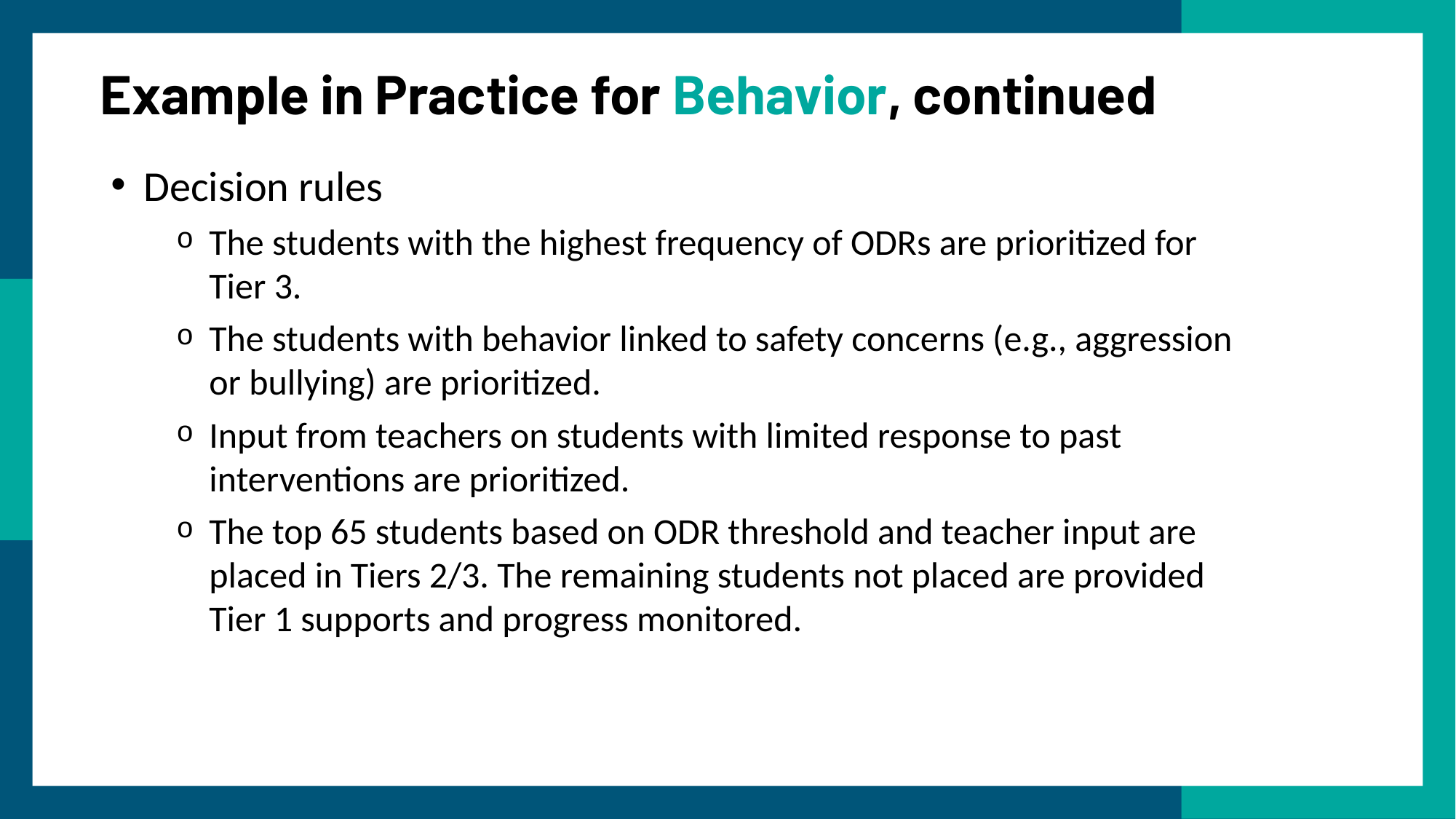

# Example in Practice for Behavior, continued
Decision rules
The students with the highest frequency of ODRs are prioritized for Tier 3.
The students with behavior linked to safety concerns (e.g., aggression or bullying) are prioritized.
Input from teachers on students with limited response to past interventions are prioritized.
The top 65 students based on ODR threshold and teacher input are placed in Tiers 2/3. The remaining students not placed are provided Tier 1 supports and progress monitored.